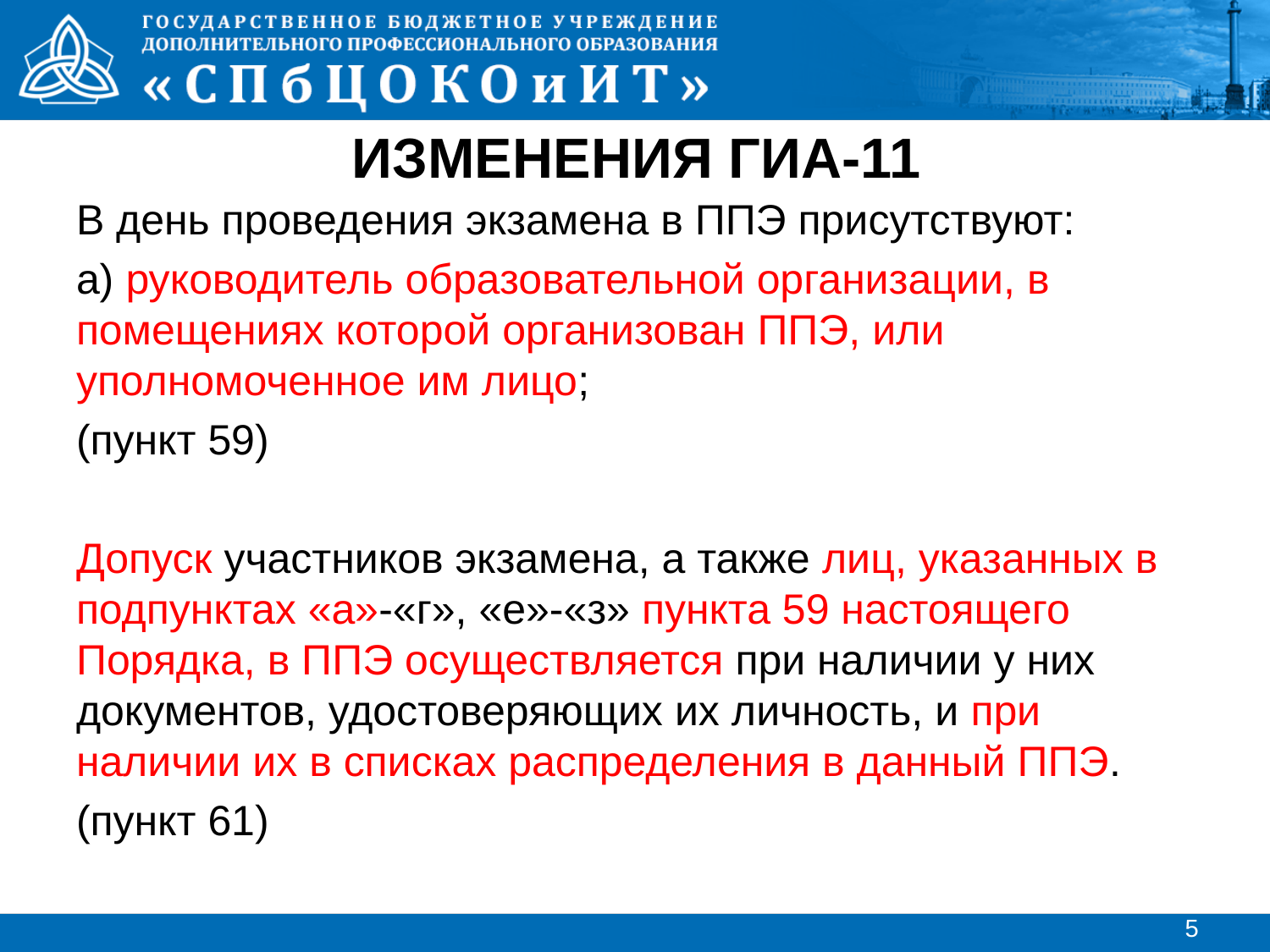

# ИЗМЕНЕНИЯ ГИА-11
В день проведения экзамена в ППЭ присутствуют:
а) руководитель образовательной организации, в помещениях которой организован ППЭ, или уполномоченное им лицо;
(пункт 59)

Допуск участников экзамена, а также лиц, указанных в подпунктах «а»-«г», «е»-«з» пункта 59 настоящего Порядка, в ППЭ осуществляется при наличии у них документов, удостоверяющих их личность, и при наличии их в списках распределения в данный ППЭ.
(пункт 61)
5